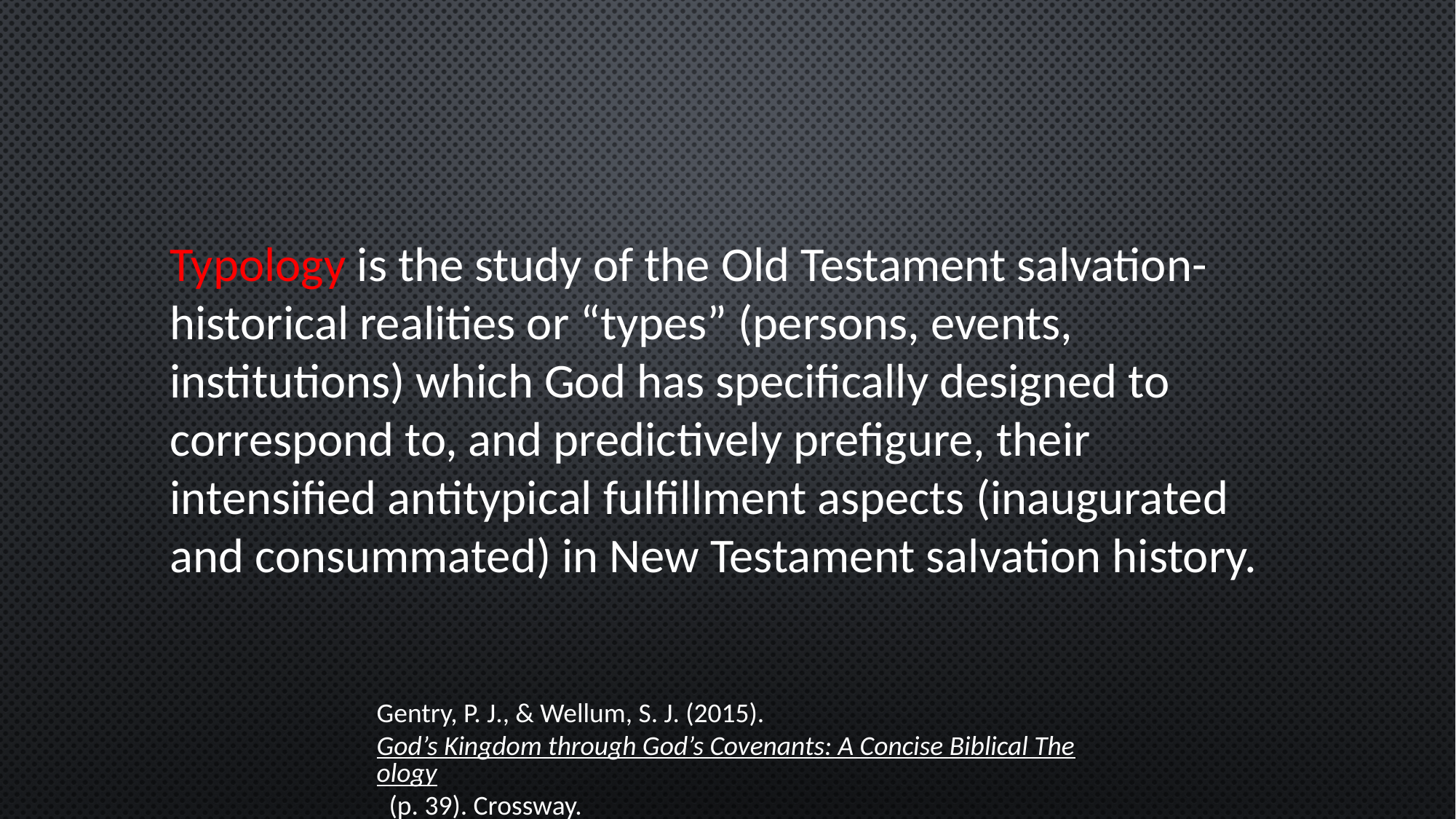

Typology is the study of the Old Testament salvation-historical realities or “types” (persons, events, institutions) which God has specifically designed to correspond to, and predictively prefigure, their intensified antitypical fulfillment aspects (inaugurated and consummated) in New Testament salvation history.
Gentry, P. J., & Wellum, S. J. (2015). God’s Kingdom through God’s Covenants: A Concise Biblical Theology  (p. 39). Crossway.